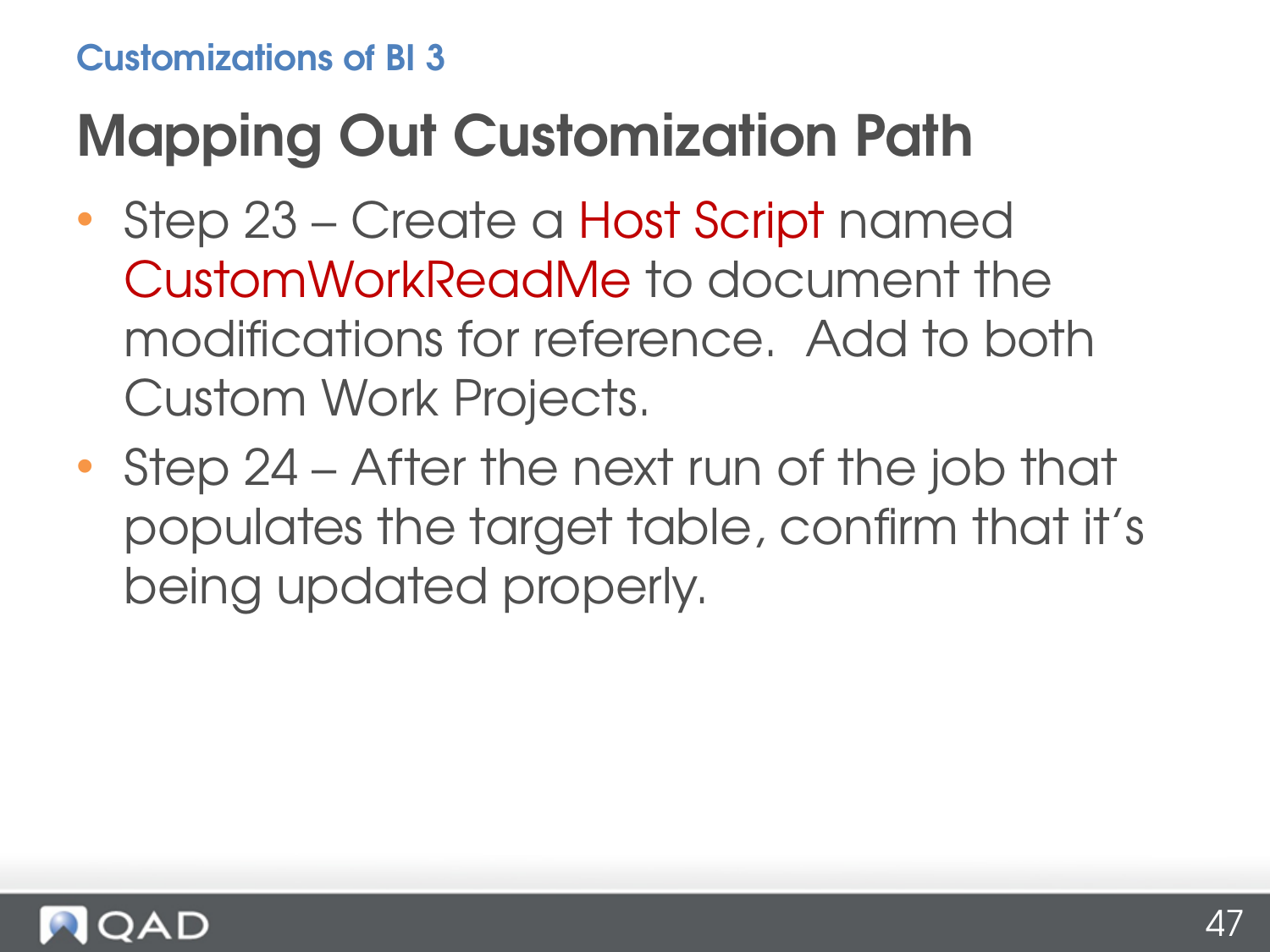

Customizations of BI 3
# Mapping Out Customization Path
Step 23 – Create a Host Script named CustomWorkReadMe to document the modifications for reference.  Add to both Custom Work Projects.
Step 24 – After the next run of the job that populates the target table, confirm that it’s being updated properly.

47